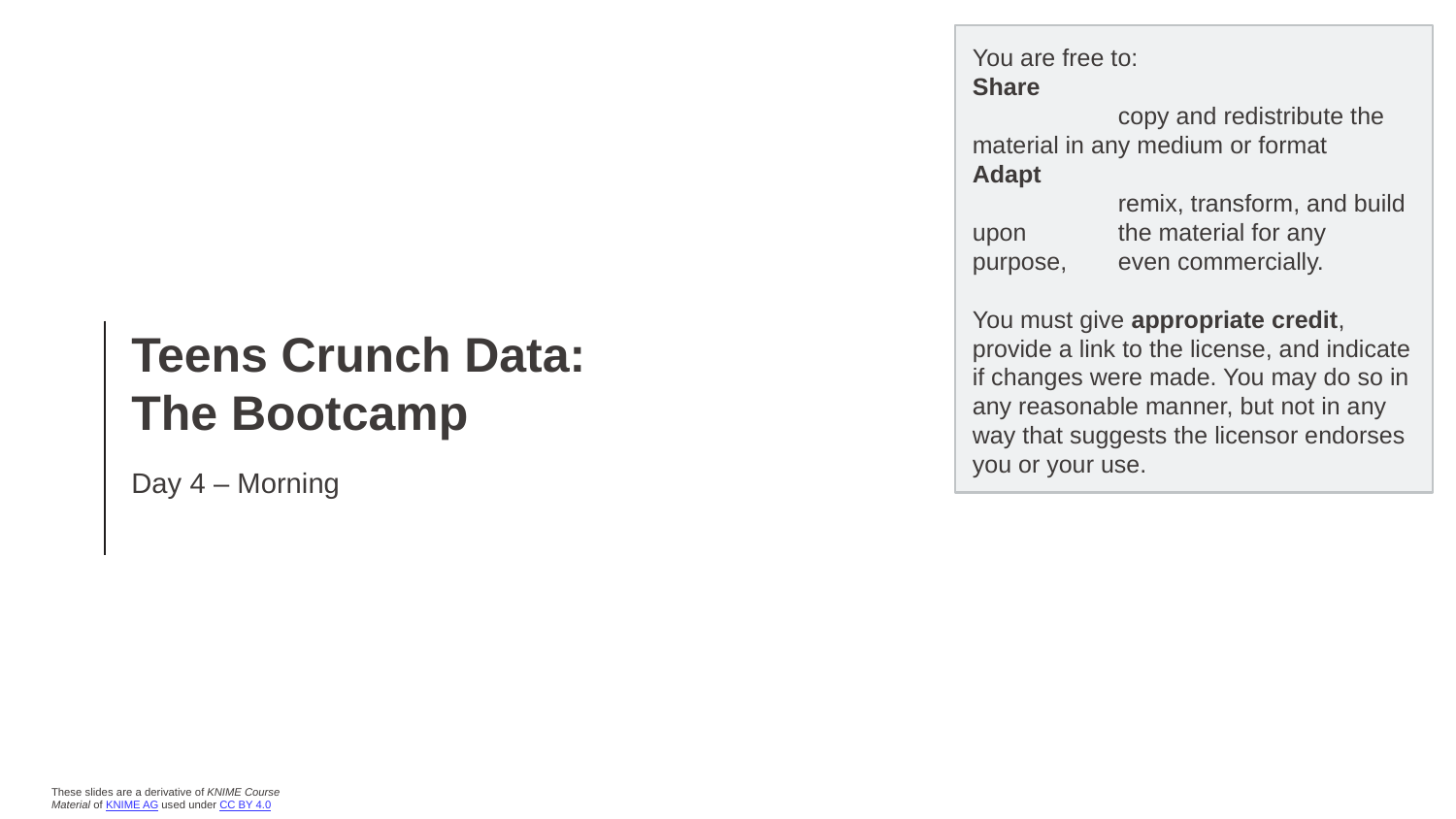

# Teens Crunch Data: The Bootcamp
Day 4 – Morning